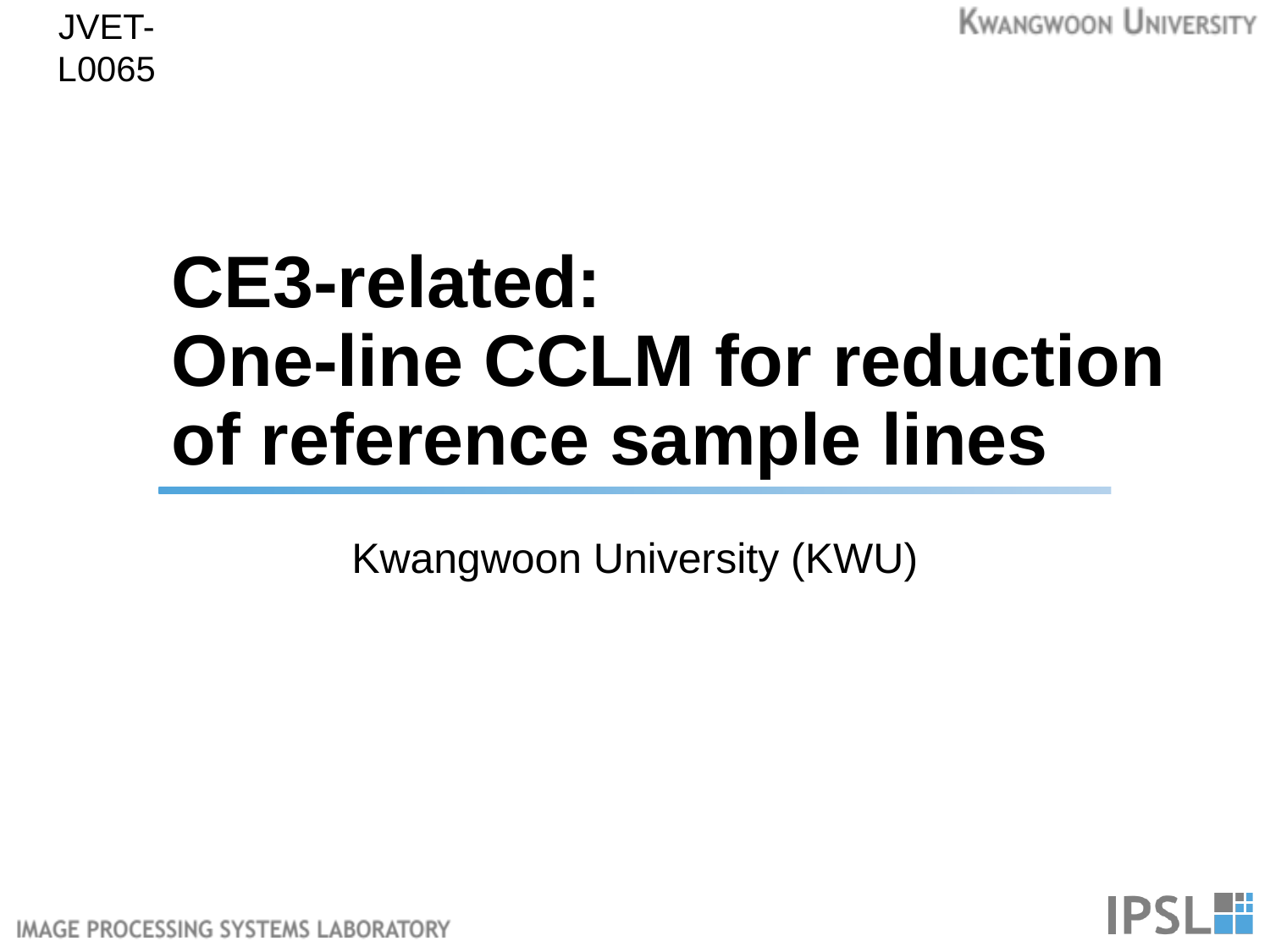

# CE3-related: One-line CCLM for reduction of reference sample lines
Kwangwoon University (KWU)